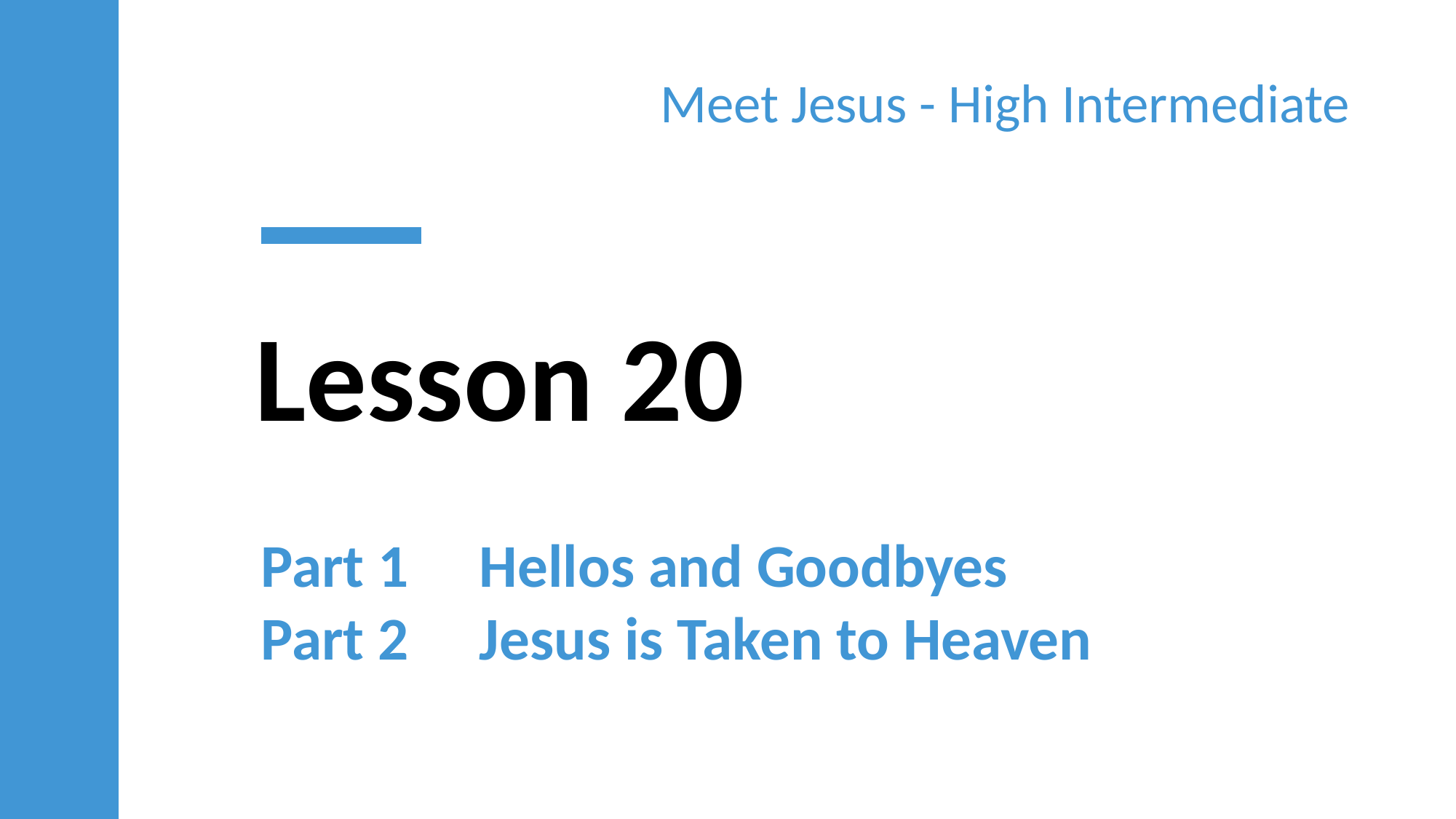

Meet Jesus - High Intermediate
Lesson 20
Part 1	Hellos and Goodbyes
Part 2	Jesus is Taken to Heaven